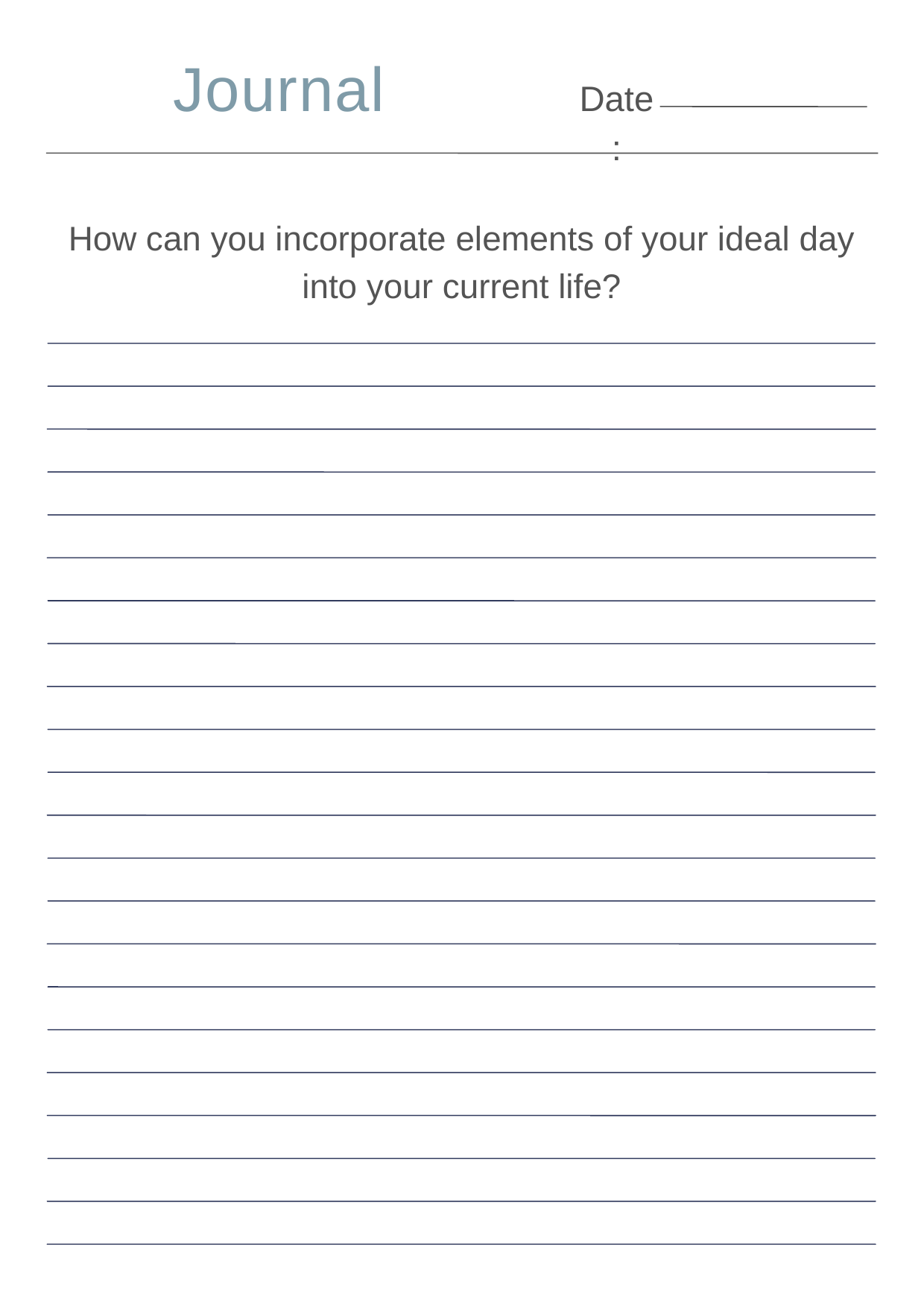

Journal
Date:

How can you incorporate elements of your ideal day into your current life?